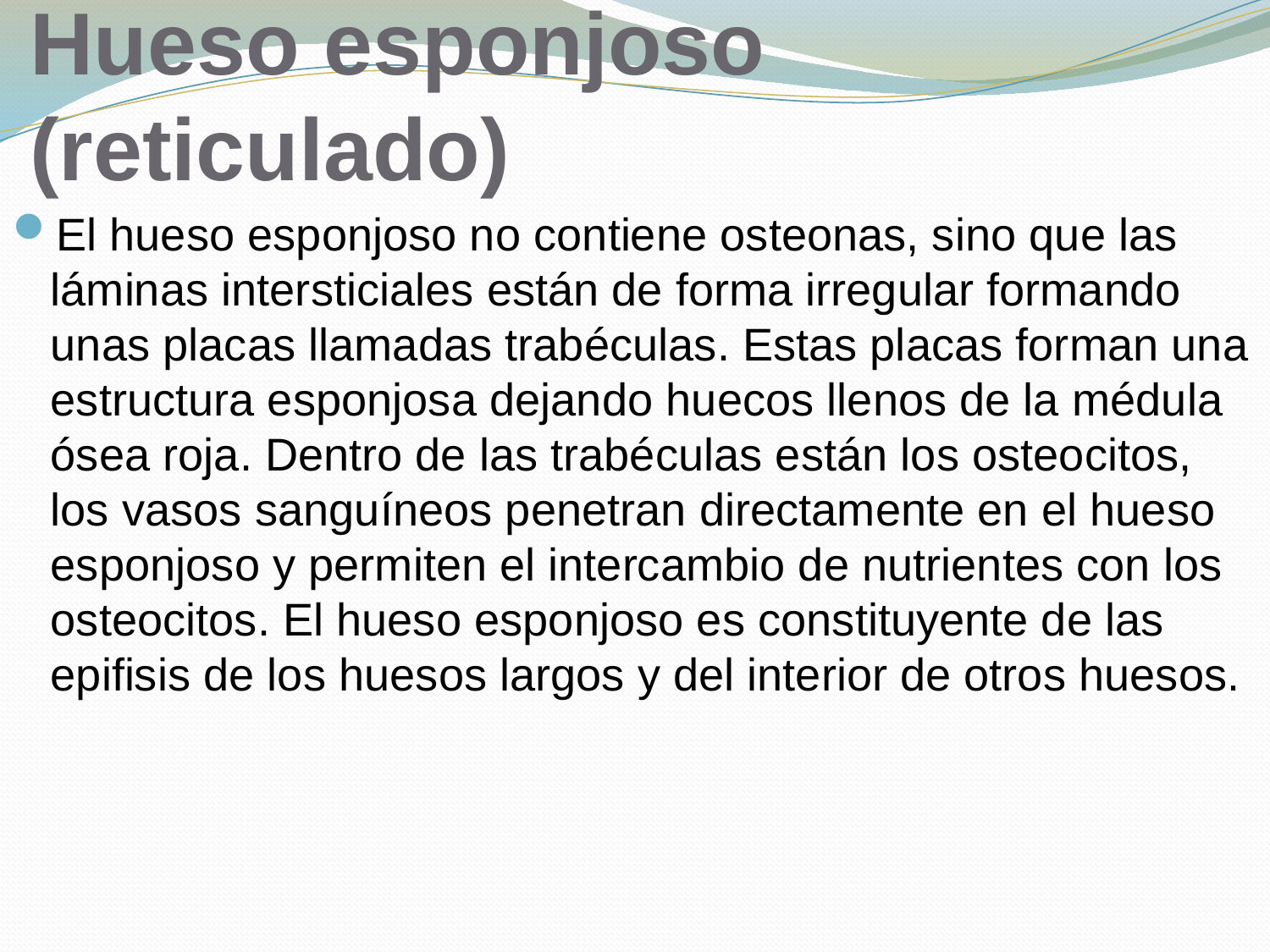

# Hueso esponjoso (reticulado)
El hueso esponjoso no contiene osteonas, sino que las láminas intersticiales están de forma irregular formando unas placas llamadas trabéculas. Estas placas forman una estructura esponjosa dejando huecos llenos de la médula ósea roja. Dentro de las trabéculas están los osteocitos, los vasos sanguíneos penetran directamente en el hueso esponjoso y permiten el intercambio de nutrientes con los osteocitos. El hueso esponjoso es constituyente de las epifisis de los huesos largos y del interior de otros huesos.